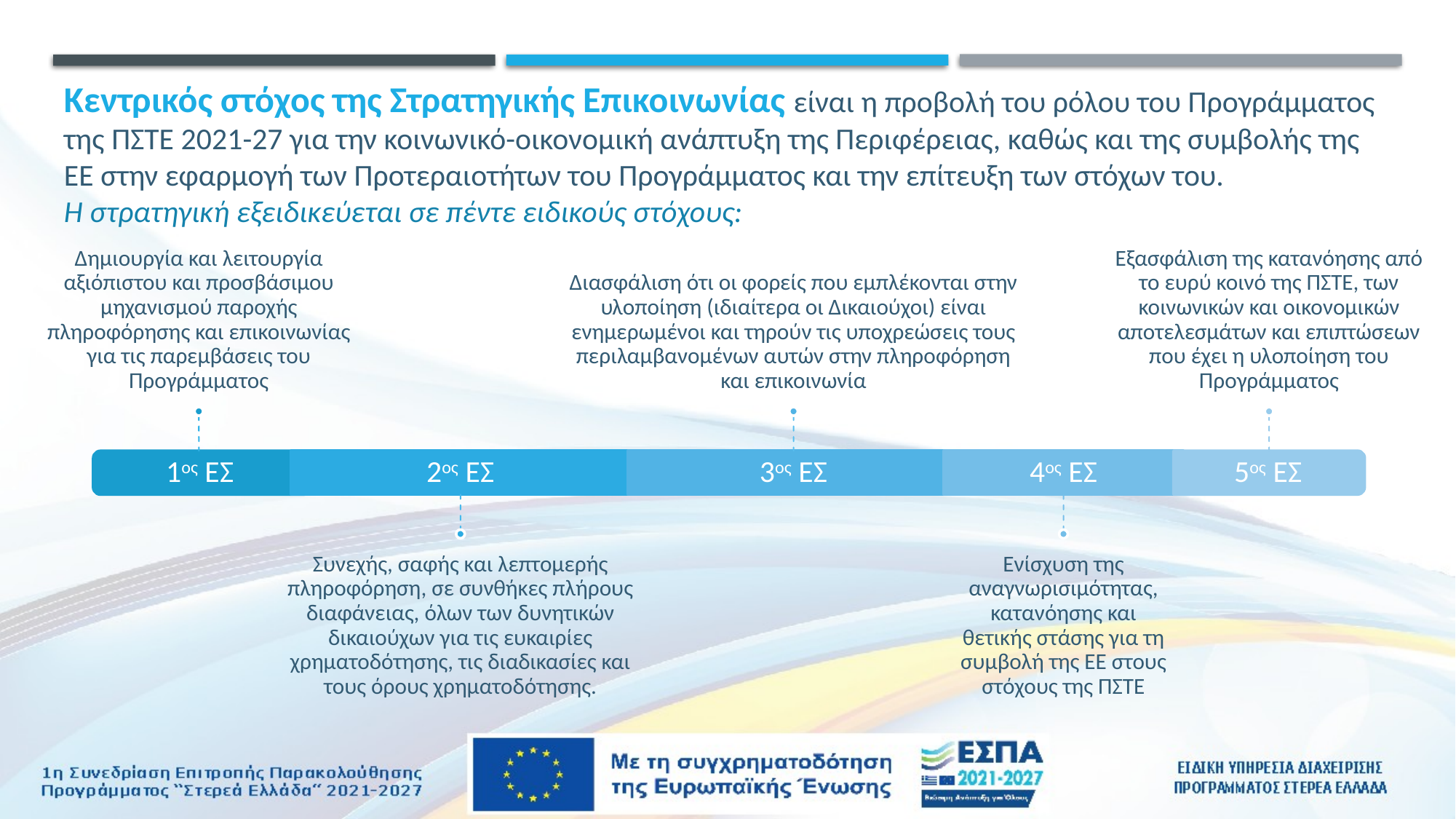

Κεντρικός στόχος της Στρατηγικής Επικοινωνίας είναι η προβολή του ρόλου του Προγράμματος της ΠΣΤΕ 2021-27 για την κοινωνικό-οικονομική ανάπτυξη της Περιφέρειας, καθώς και της συμβολής της ΕΕ στην εφαρμογή των Προτεραιοτήτων του Προγράμματος και την επίτευξη των στόχων του.
Η στρατηγική εξειδικεύεται σε πέντε ειδικούς στόχους:
1ος ΕΣ
Δημιουργία και λειτουργία αξιόπιστου και προσβάσιμου μηχανισμού παροχής πληροφόρησης και επικοινωνίας για τις παρεμβάσεις του Προγράμματος
2ος ΕΣ
Συνεχής, σαφής και λεπτομερής πληροφόρηση, σε συνθήκες πλήρους διαφάνειας, όλων των δυνητικών δικαιούχων για τις ευκαιρίες χρηματοδότησης, τις διαδικασίες και τους όρους χρηματοδότησης.
3ος ΕΣ
Διασφάλιση ότι οι φορείς που εμπλέκονται στην υλοποίηση (ιδιαίτερα οι Δικαιούχοι) είναι ενημερωμένοι και τηρούν τις υποχρεώσεις τους περιλαμβανομένων αυτών στην πληροφόρηση και επικοινωνία
4ος ΕΣ
Ενίσχυση της αναγνωρισιμότητας, κατανόησης και θετικής στάσης για τη συμβολή της ΕΕ στους στόχους της ΠΣΤΕ
5ος ΕΣ
Εξασφάλιση της κατανόησης από το ευρύ κοινό της ΠΣΤΕ, των κοινωνικών και οικονομικών αποτελεσμάτων και επιπτώσεων που έχει η υλοποίηση του Προγράμματος